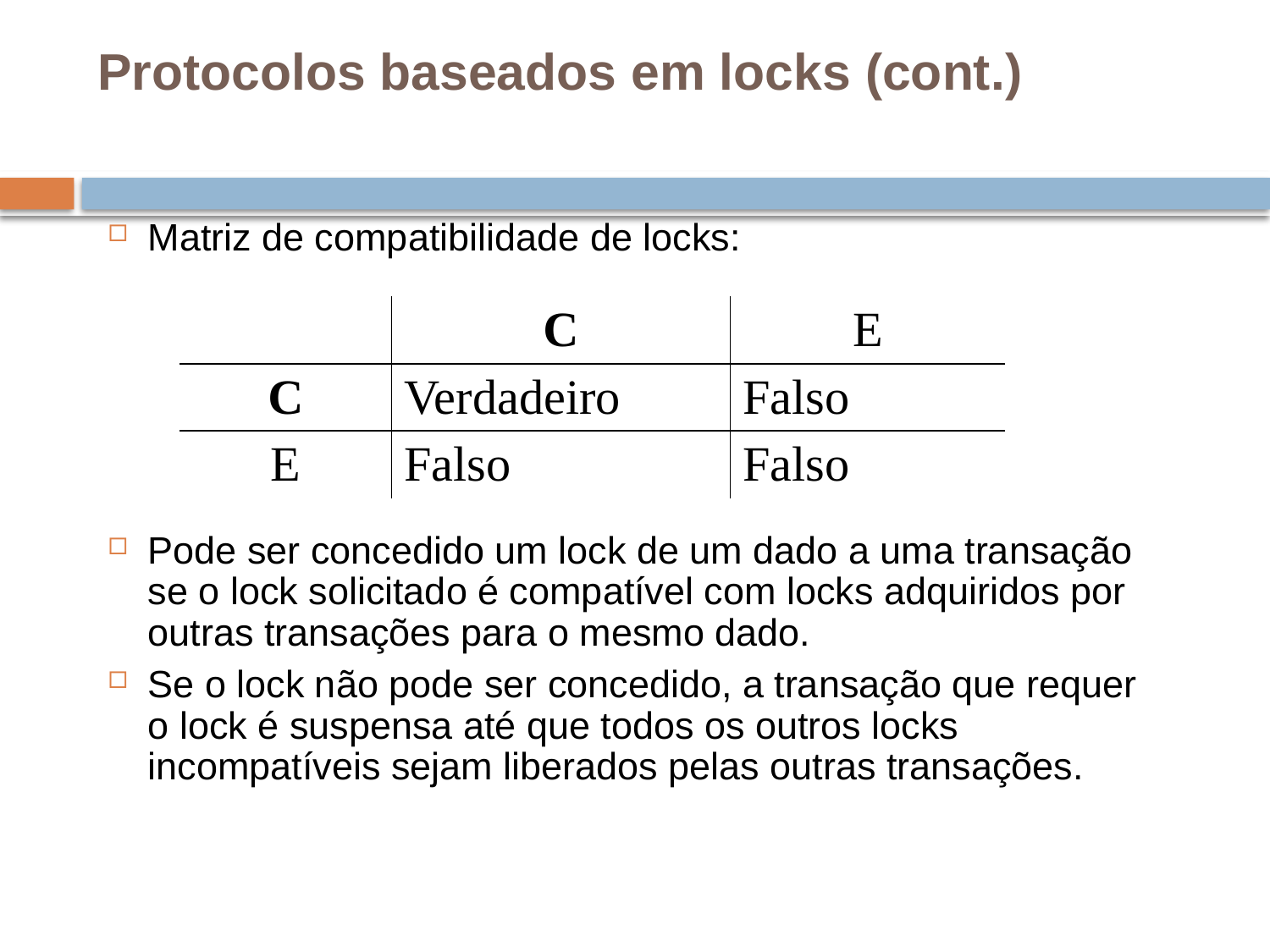

# Protocolos baseados em locks (cont.)
Matriz de compatibilidade de locks:

Pode ser concedido um lock de um dado a uma transação se o lock solicitado é compatível com locks adquiridos por outras transações para o mesmo dado.
Se o lock não pode ser concedido, a transação que requer o lock é suspensa até que todos os outros locks incompatíveis sejam liberados pelas outras transações.

|  | C | E |
| --- | --- | --- |
| C | Verdadeiro | Falso |
| E | Falso | Falso |